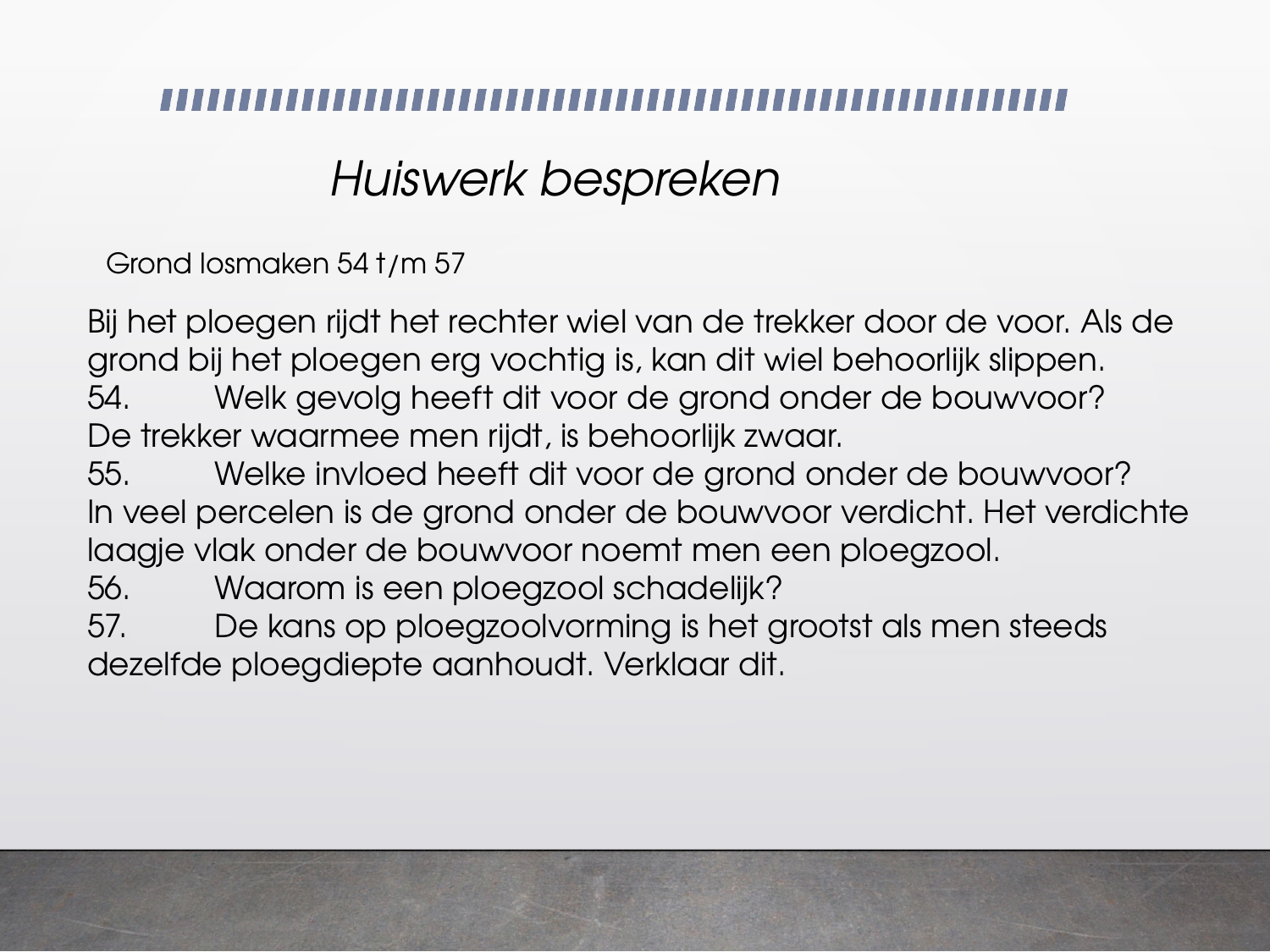

# Huiswerk bespreken
Grond losmaken 54 t/m 57

Bij het ploegen rijdt het rechter wiel van de trekker door de voor. Als de grond bij het ploegen erg vochtig is, kan dit wiel behoorlijk slippen.
54.	Welk gevolg heeft dit voor de grond onder de bouwvoor?
De trekker waarmee men rijdt, is behoorlijk zwaar.
55.	Welke invloed heeft dit voor de grond onder de bouwvoor?
In veel percelen is de grond onder de bouwvoor verdicht. Het verdichte laagje vlak onder de bouwvoor noemt men een ploegzool.
56.	Waarom is een ploegzool schadelijk?
57.	De kans op ploegzoolvorming is het grootst als men steeds dezelfde ploegdiepte aanhoudt. Verklaar dit.